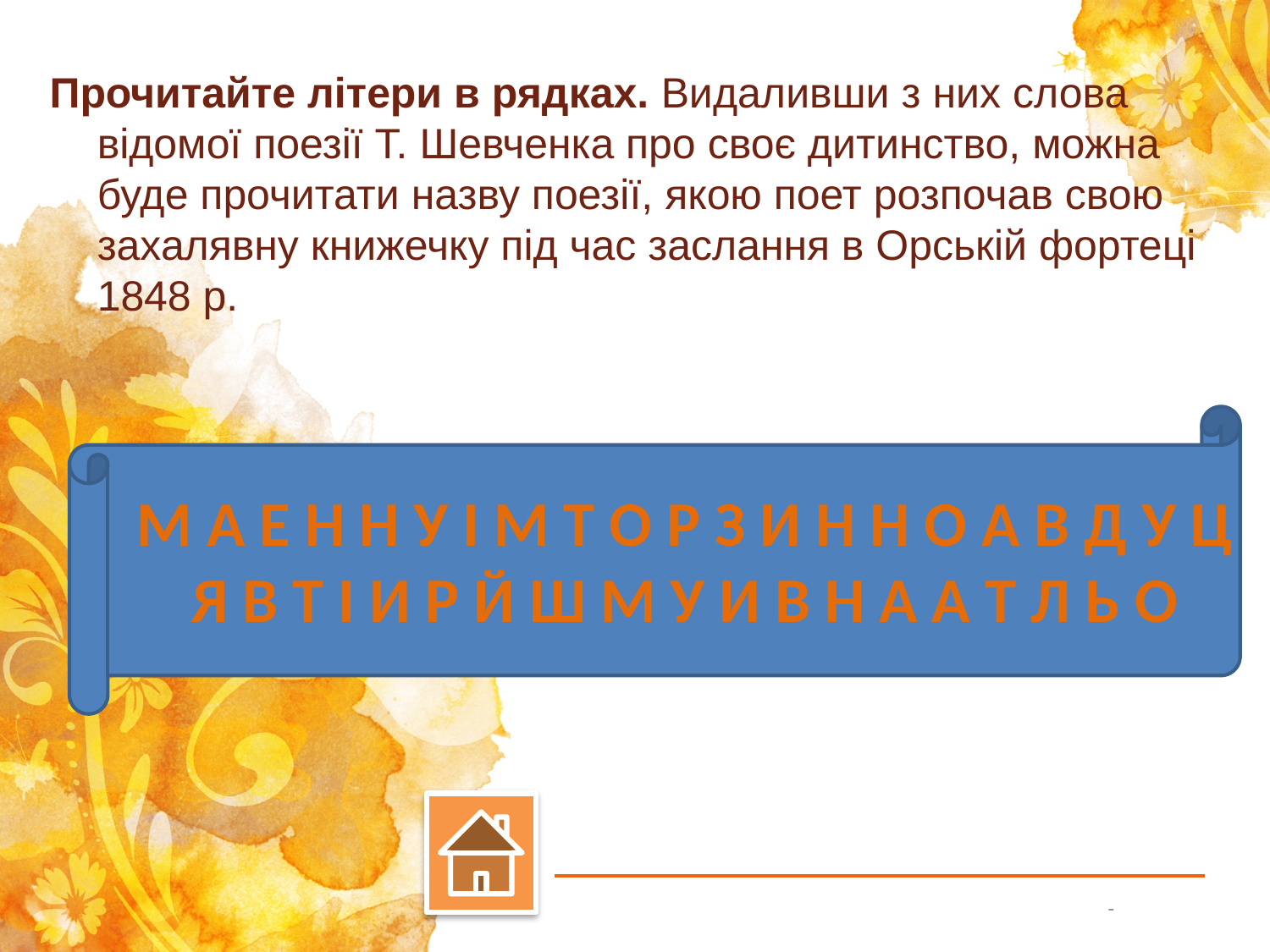

Прочитайте літери в рядках. Видаливши з них слова відомої поезії Т. Шевченка про своє дитинство, можна буде прочитати назву поезії, якою поет розпочав свою захалявну книжечку під час заслання в Орській фортеці 1848 р.

М А Е Н Н У І М Т О Р З И Н Н О А В Д У Ц
Я В Т І И Р Й Ш М У И В Н А А Т Л Ь О